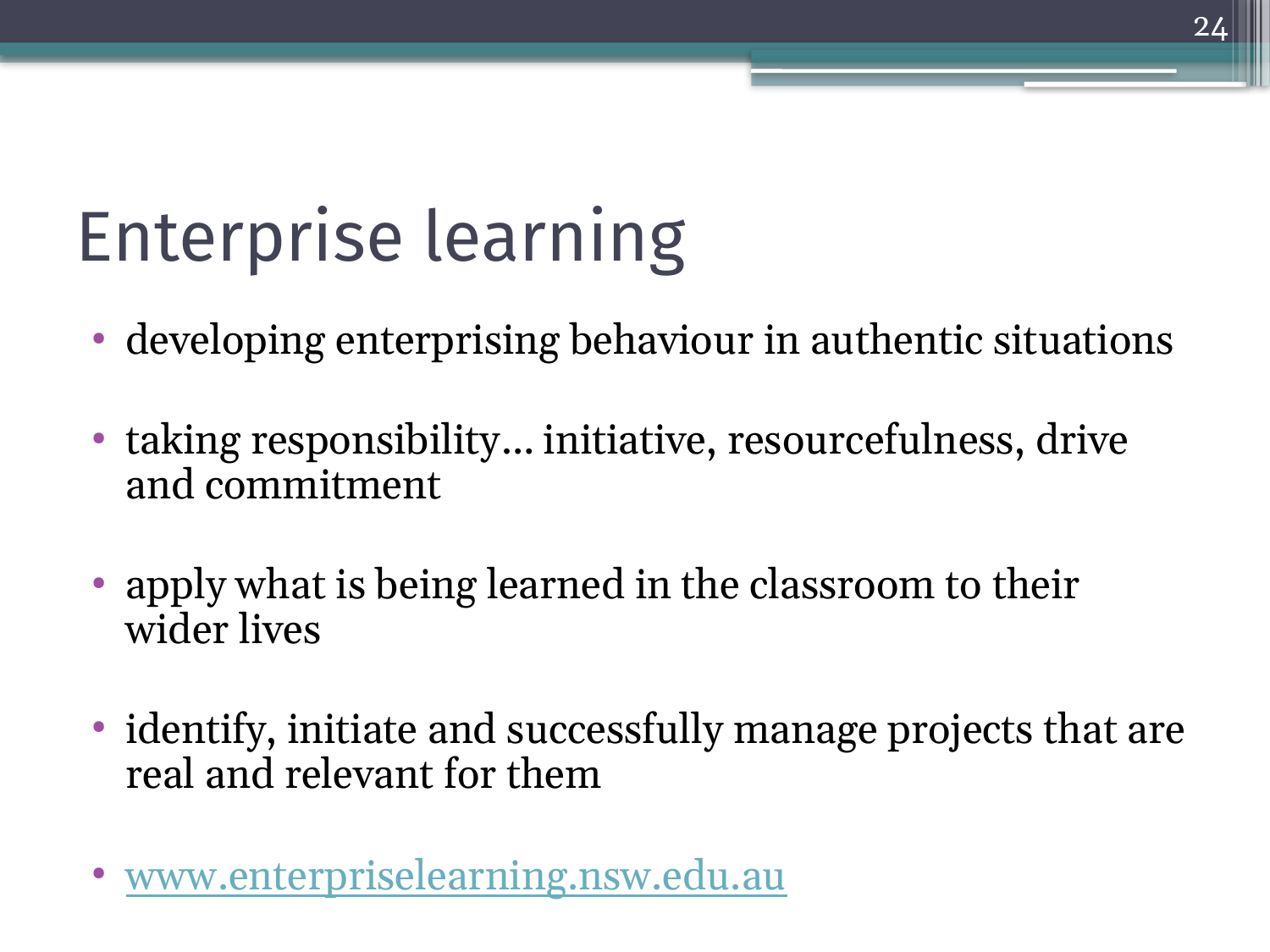

24
# Enterprise learning
developing enterprising behaviour in authentic situations

taking responsibility… initiative, resourcefulness, drive and commitment

apply what is being learned in the classroom to their wider lives

identify, initiate and successfully manage projects that are real and relevant for them

www.enterpriselearning.nsw.edu.au